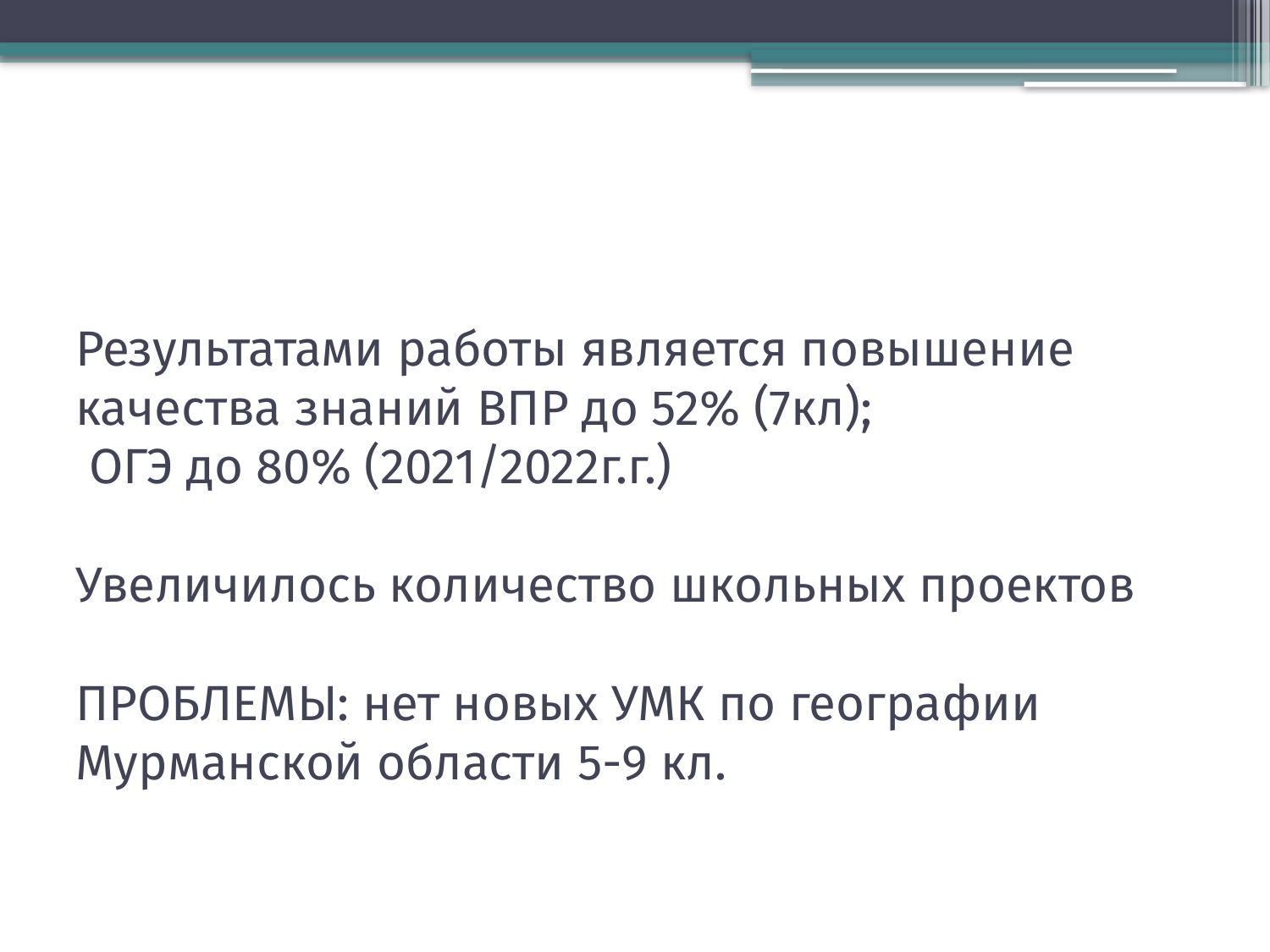

# Результатами работы является повышение качества знаний ВПР до 52% (7кл); ОГЭ до 80% (2021/2022г.г.) Увеличилось количество школьных проектов ПРОБЛЕМЫ: нет новых УМК по географии Мурманской области 5-9 кл.